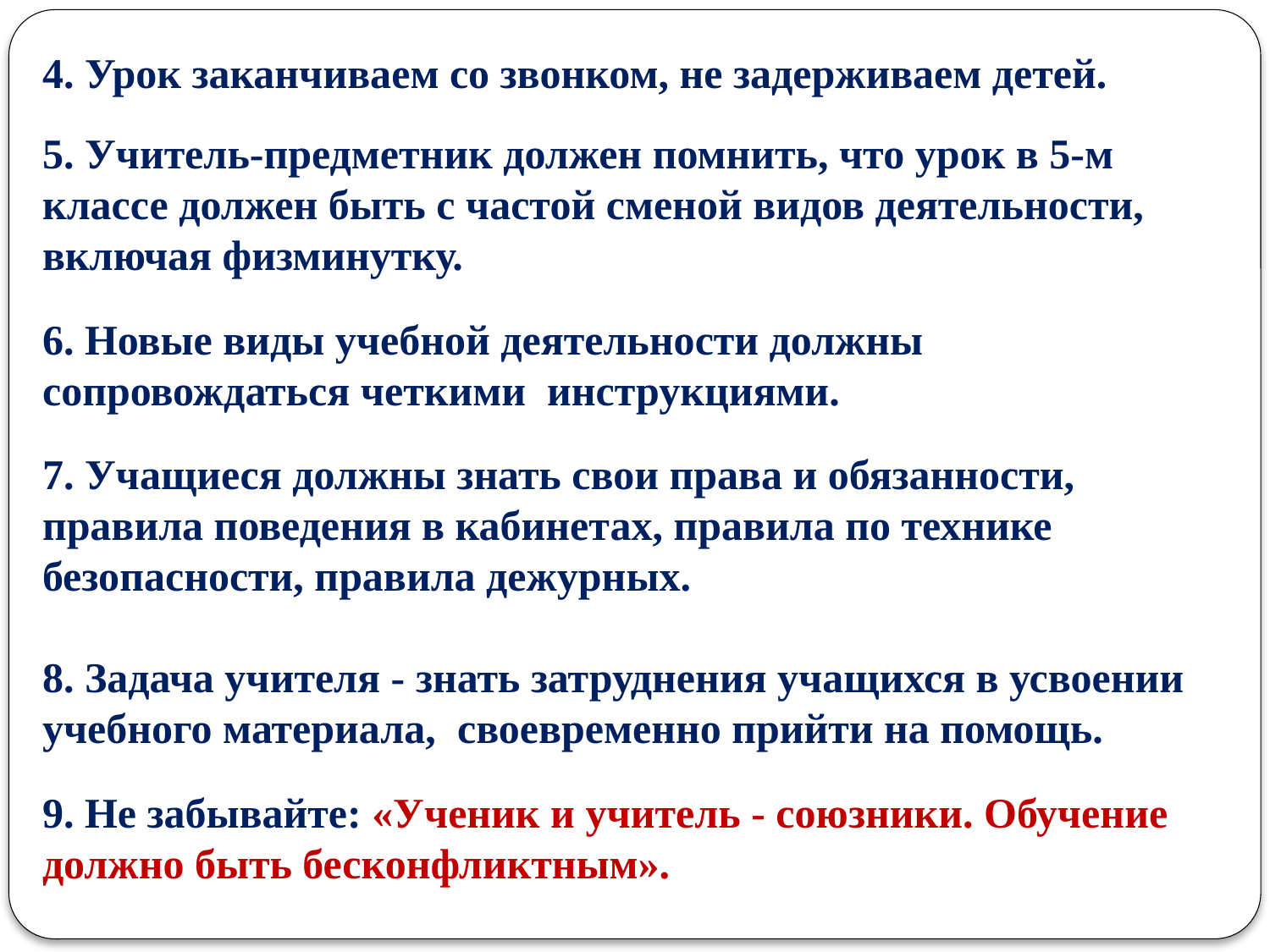

4. Урок заканчиваем со звонком, не задерживаем детей.

5. Учитель-предметник должен помнить, что урок в 5-м классе должен быть с частой сменой видов деятельности, включая физминутку.

6. Новые виды учебной деятельности должны сопровождаться четкими  инструкциями.

7. Учащиеся должны знать свои права и обязанности, правила поведения в кабинетах, правила по технике безопасности, правила дежурных.
8. Задача учителя - знать затруднения учащихся в усвоении учебного материала,  своевременно прийти на помощь.

9. Не забывайте: «Ученик и учитель - союзники. Обучение должно быть бесконфликтным».